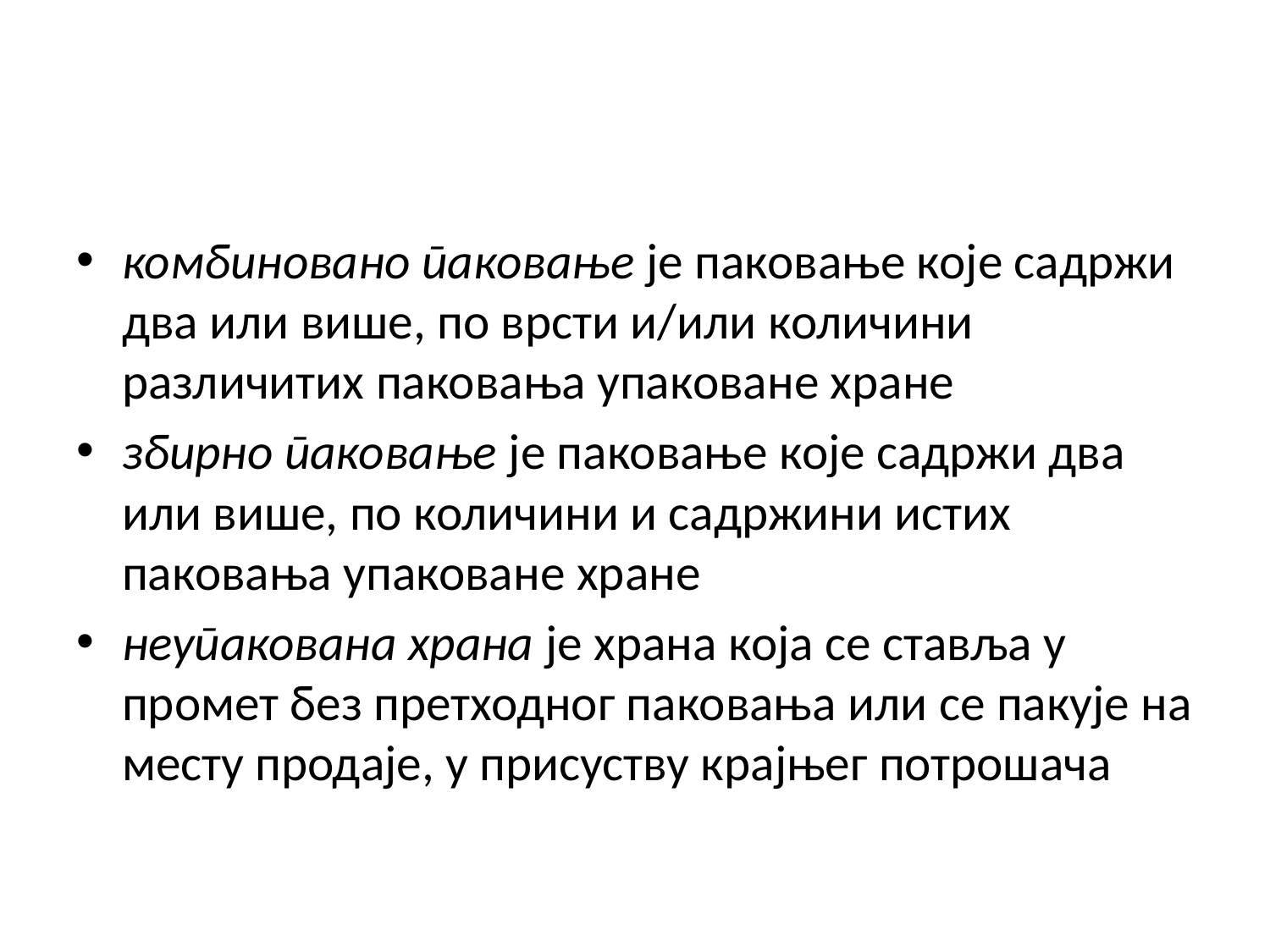

комбиновано паковање је паковање које садржи два или више, по врсти и/или количини различитих паковања упаковане хране
збирно паковање је паковање које садржи два или више, по количини и садржини истих паковања упаковане хране
неупакована храна је храна која се ставља у промет без претходног паковања или се пакује на месту продаје, у присуству крајњег потрошача